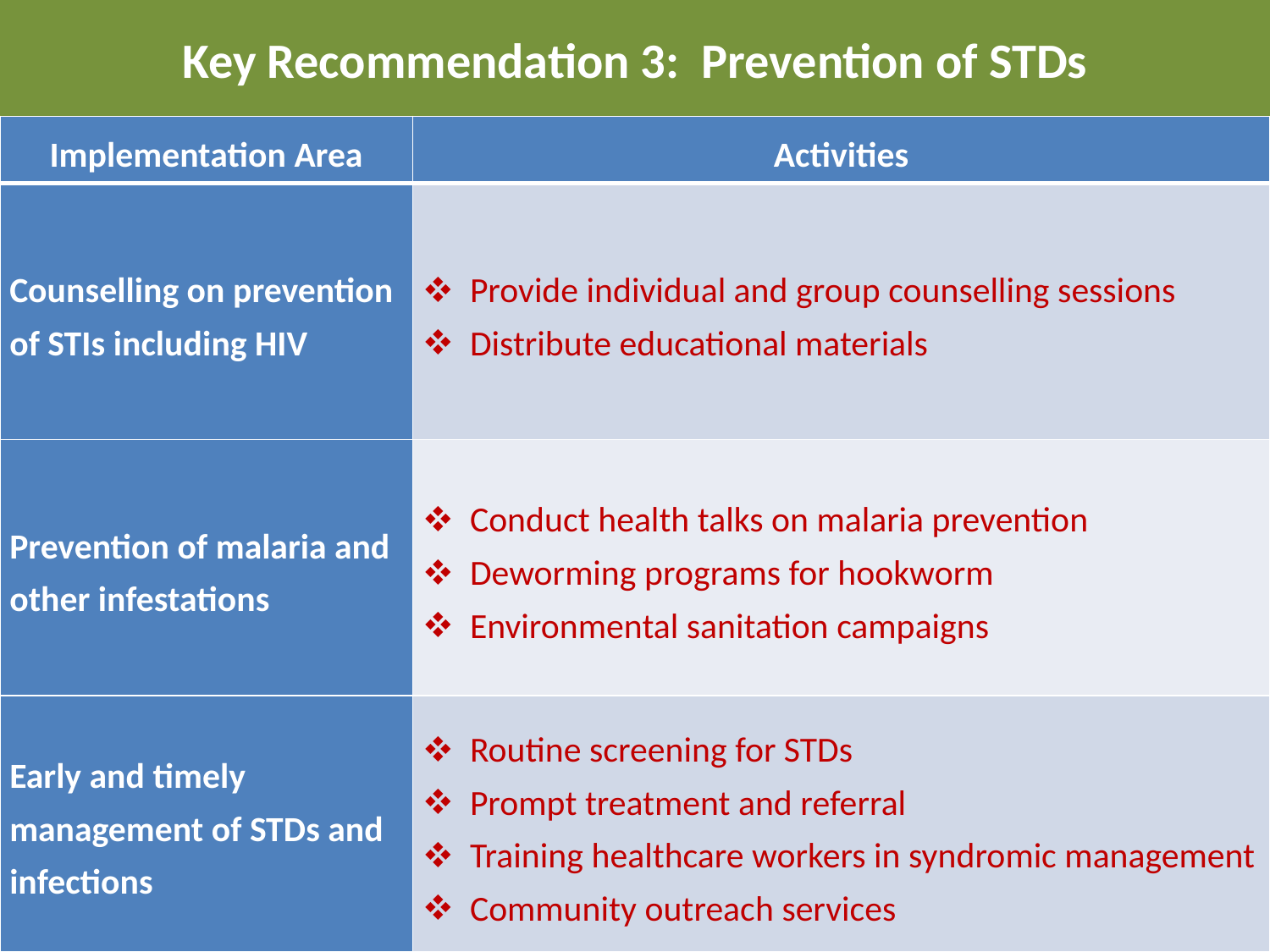

Key Recommendation 3:  Prevention of STDs
| Implementation Area | Activities |
| --- | --- |
| Counselling on prevention of STIs including HIV | Provide individual and group counselling sessions Distribute educational materials |
| Prevention of malaria and other infestations | Conduct health talks on malaria prevention Deworming programs for hookworm Environmental sanitation campaigns |
| Early and timely management of STDs and infections | Routine screening for STDs Prompt treatment and referral Training healthcare workers in syndromic management Community outreach services |